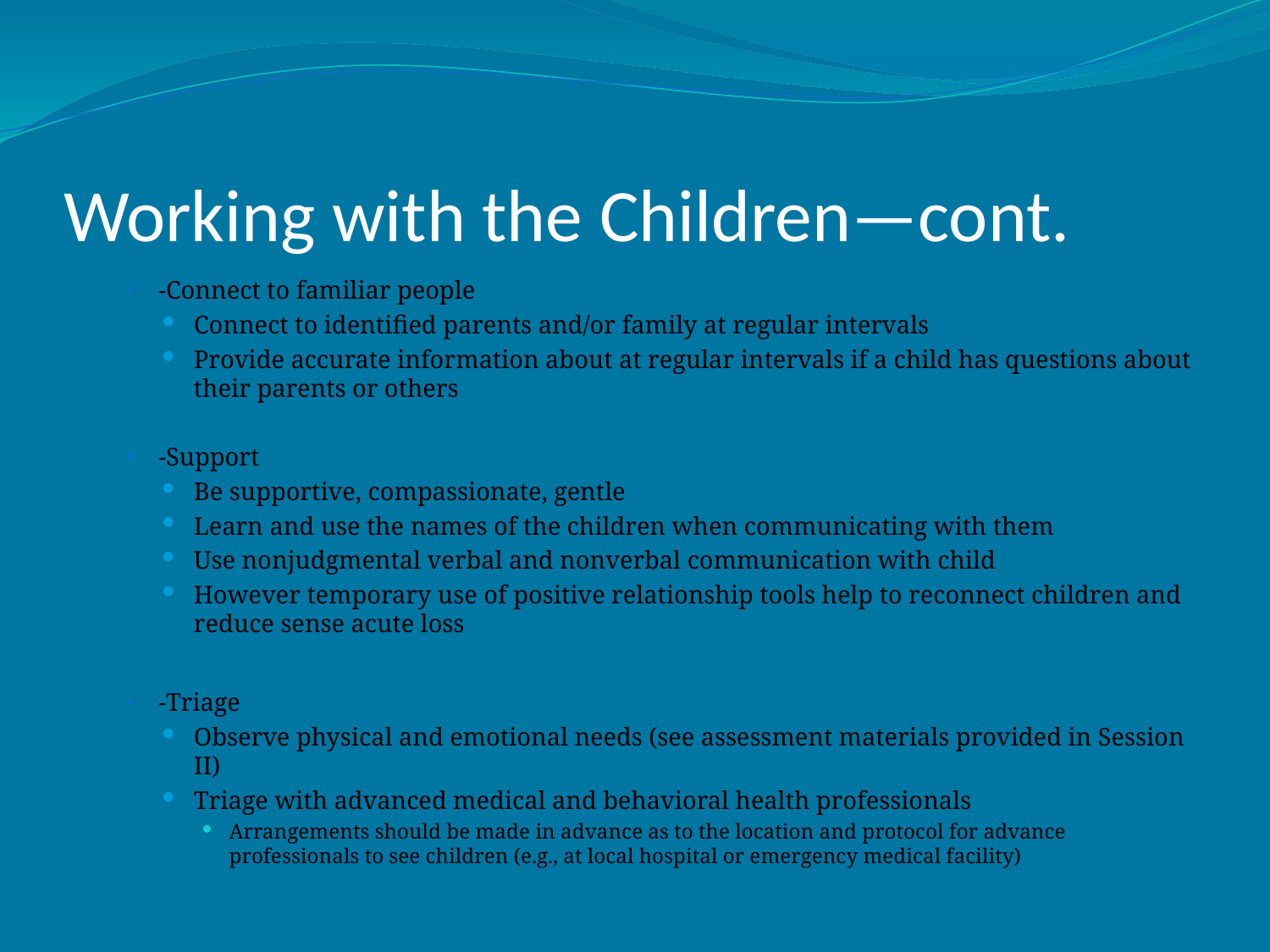

# Working with the Children—cont.
-Connect to familiar people
Connect to identified parents and/or family at regular intervals
Provide accurate information about at regular intervals if a child has questions about their parents or others

-Support
Be supportive, compassionate, gentle
Learn and use the names of the children when communicating with them
Use nonjudgmental verbal and nonverbal communication with child
However temporary use of positive relationship tools help to reconnect children and reduce sense acute loss

-Triage
Observe physical and emotional needs (see assessment materials provided in Session II)
Triage with advanced medical and behavioral health professionals
Arrangements should be made in advance as to the location and protocol for advance professionals to see children (e.g., at local hospital or emergency medical facility)